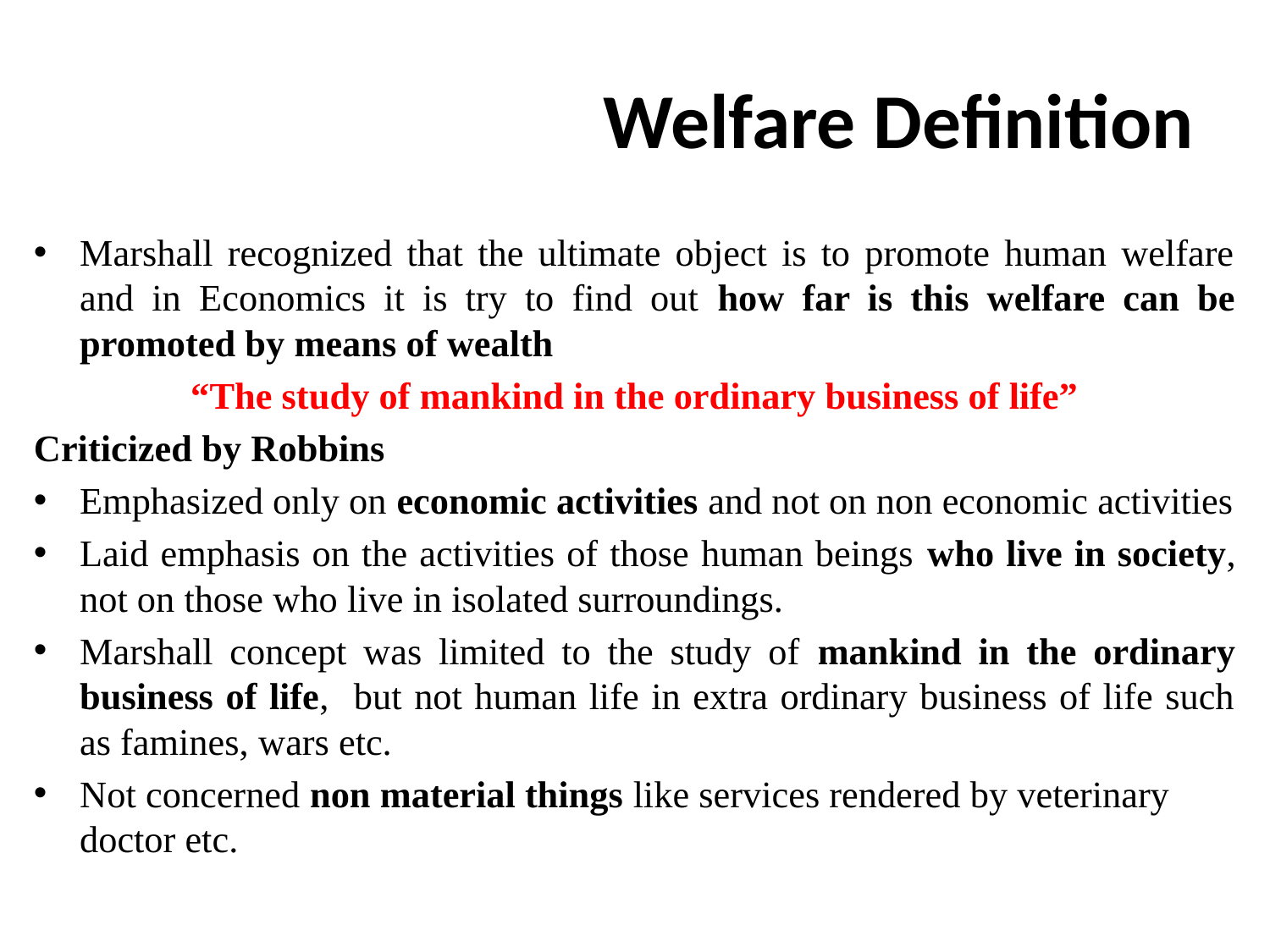

# Welfare Definition
Marshall recognized that the ultimate object is to promote human welfare and in Economics it is try to find out how far is this welfare can be promoted by means of wealth
“The study of mankind in the ordinary business of life”
Criticized by Robbins
Emphasized only on economic activities and not on non economic activities
Laid emphasis on the activities of those human beings who live in society, not on those who live in isolated surroundings.
Marshall concept was limited to the study of mankind in the ordinary business of life,  but not human life in extra ordinary business of life such as famines, wars etc.
Not concerned non material things like services rendered by veterinary doctor etc.